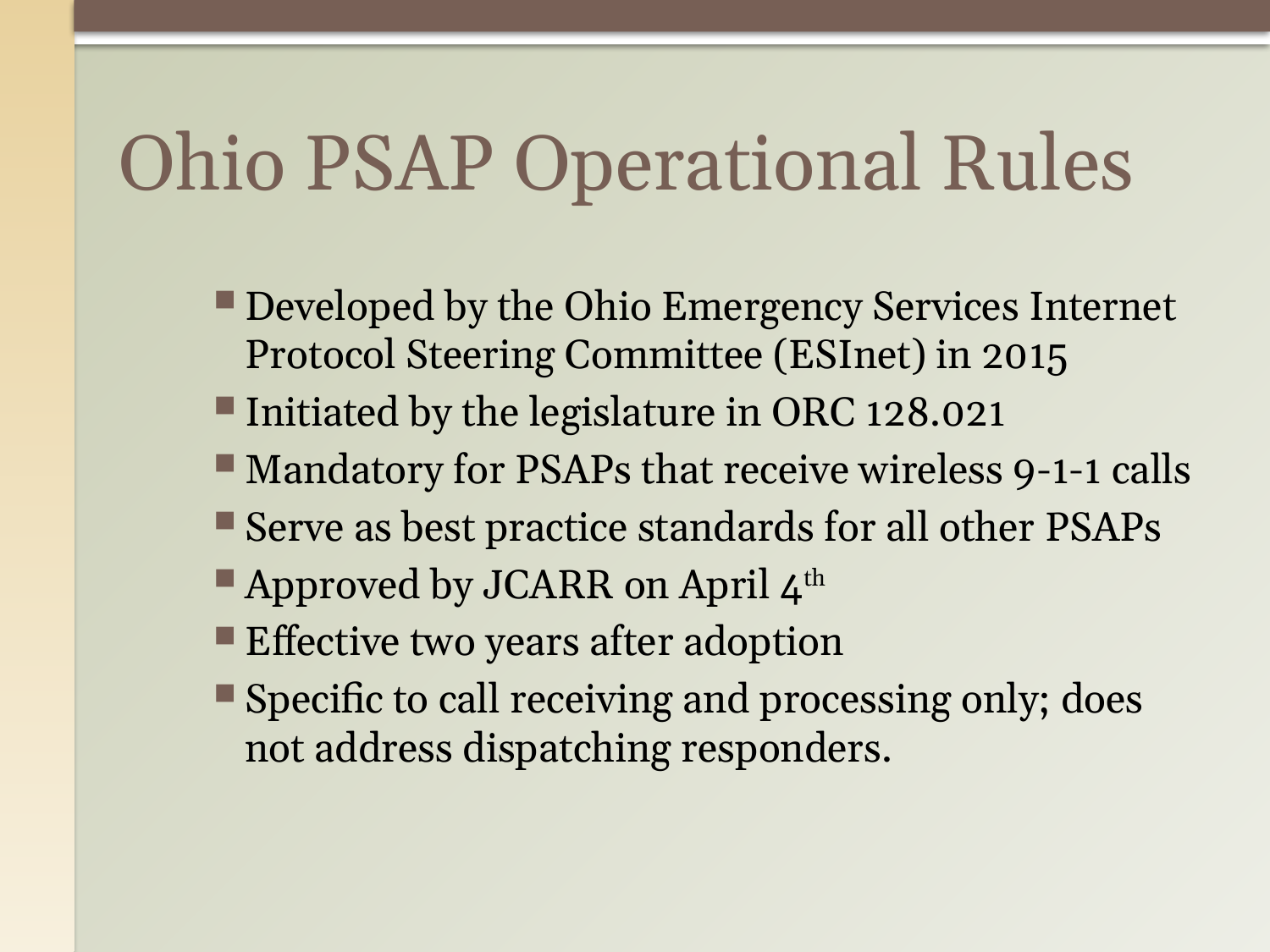

# Ohio PSAP Operational Rules

Developed by the Ohio Emergency Services Internet Protocol Steering Committee (ESInet) in 2015
Initiated by the legislature in ORC 128.021
Mandatory for PSAPs that receive wireless 9-1-1 calls
Serve as best practice standards for all other PSAPs
Approved by JCARR on April 4th
Effective two years after adoption
Specific to call receiving and processing only; does not address dispatching responders.